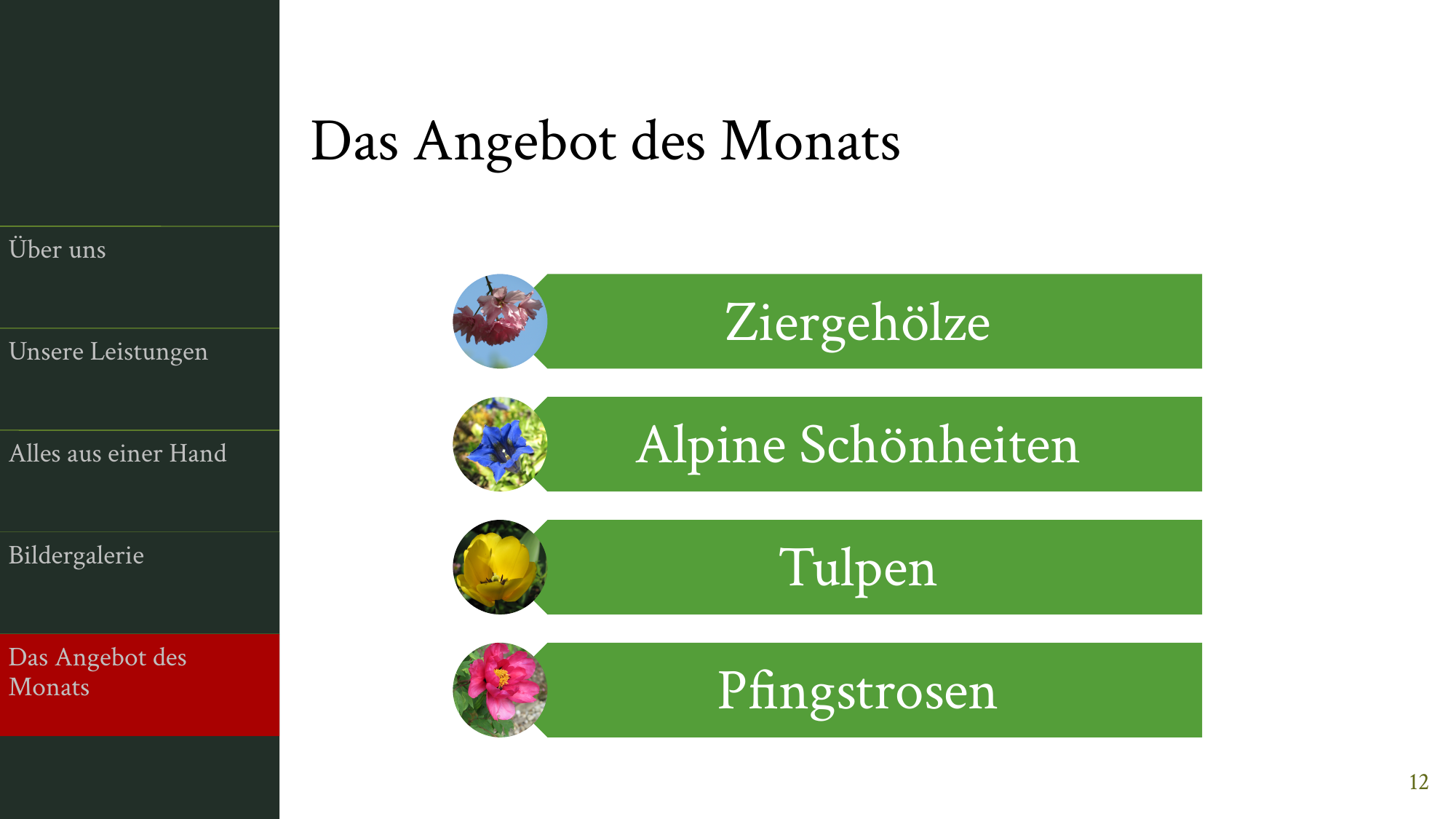

Über uns
Unsere Leistungen
Alles aus einer Hand
Bildergalerie
Das Angebot des Monats
# Das Angebot des Monats
Ziergehölze
Alpine Schönheiten
Tulpen
Pfingstrosen
Landschaftsgärtnerei Max Schluder
12